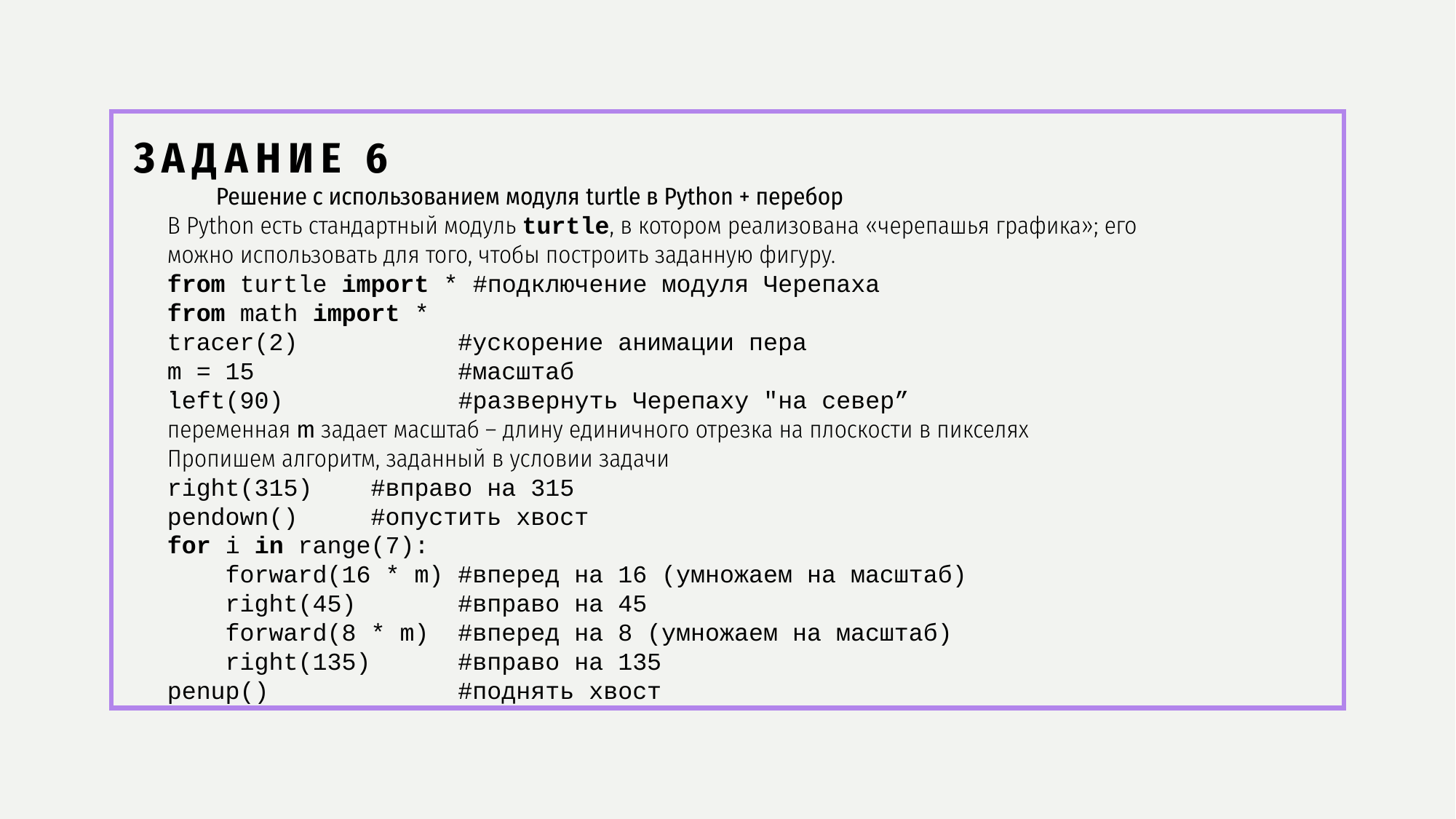

# Задание 6
Решение c использованием модуля turtle в Python + перебор
В Python есть стандартный модуль turtle, в котором реализована «черепашья графика»; его можно использовать для того, чтобы построить заданную фигуру.
from turtle import * #подключение модуля Черепаха
from math import *
tracer(2)           #ускорение анимации пера
m = 15              #масштаб
left(90)            #развернуть Черепаху "на север”
переменная m задает масштаб – длину единичного отрезка на плоскости в пикселях
Пропишем алгоритм, заданный в условии задачи
right(315)    #вправо на 315
pendown()     #опустить хвост
for i in range(7):
    forward(16 * m) #вперед на 16 (умножаем на масштаб)
    right(45)       #вправо на 45
    forward(8 * m)  #вперед на 8 (умножаем на масштаб)
    right(135)      #вправо на 135
penup()             #поднять хвост
.